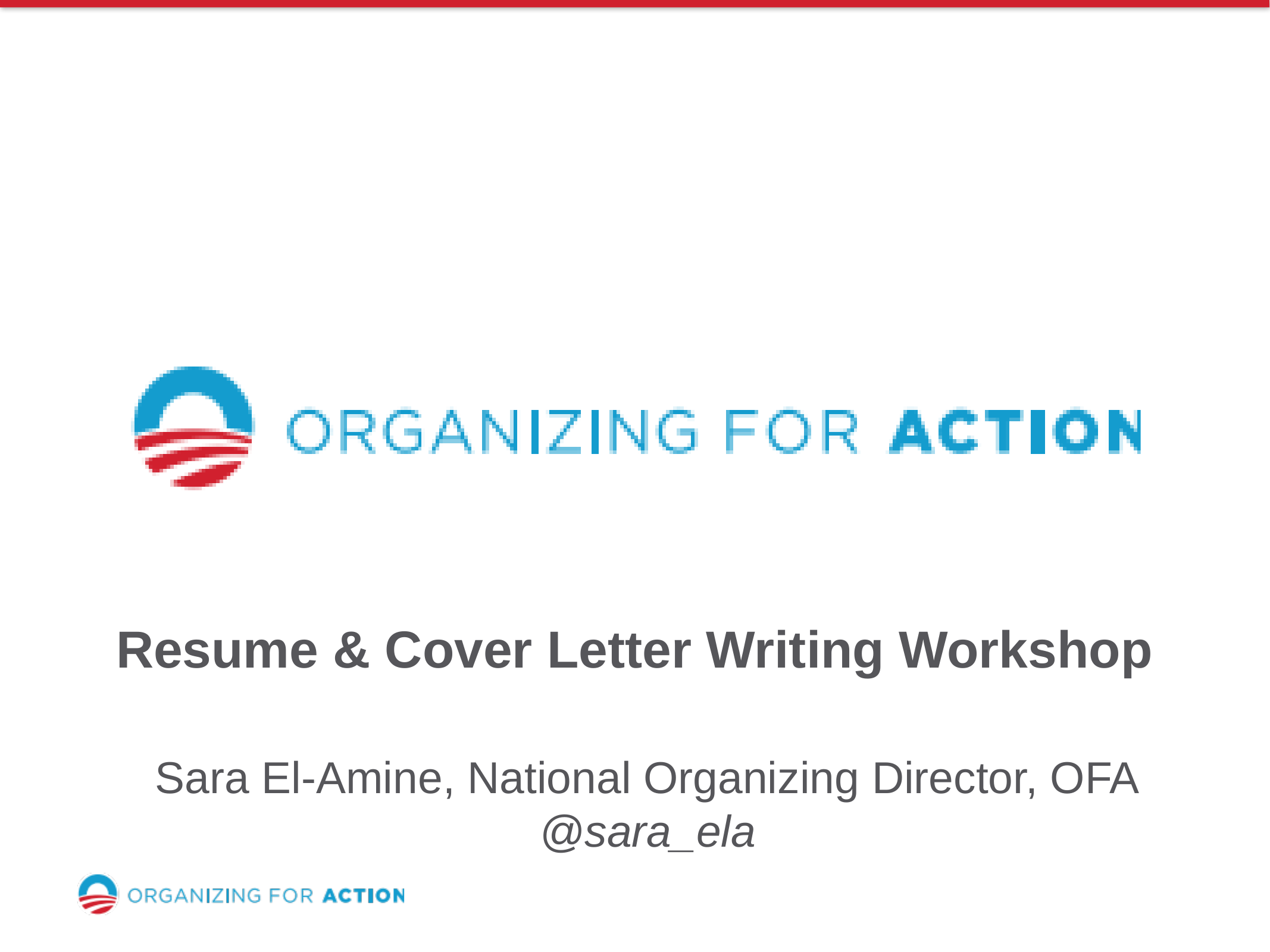

# Resume & Cover Letter Writing Workshop
Sara El-Amine, National Organizing Director, OFA @sara_ela